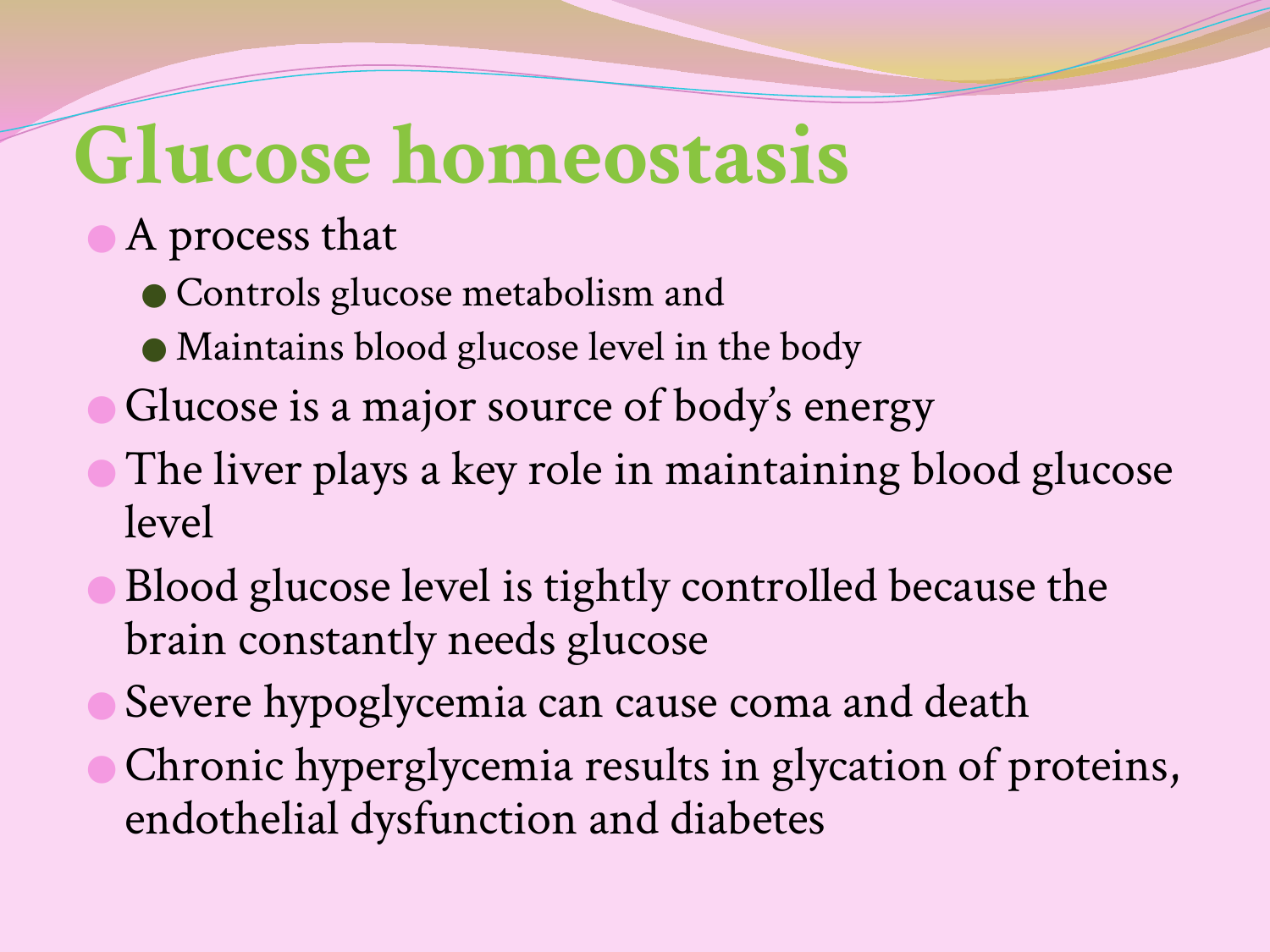

# Glucose homeostasis
A process that
Controls glucose metabolism and
Maintains blood glucose level in the body
Glucose is a major source of body’s energy
The liver plays a key role in maintaining blood glucose level
Blood glucose level is tightly controlled because the brain constantly needs glucose
Severe hypoglycemia can cause coma and death
Chronic hyperglycemia results in glycation of proteins, endothelial dysfunction and diabetes